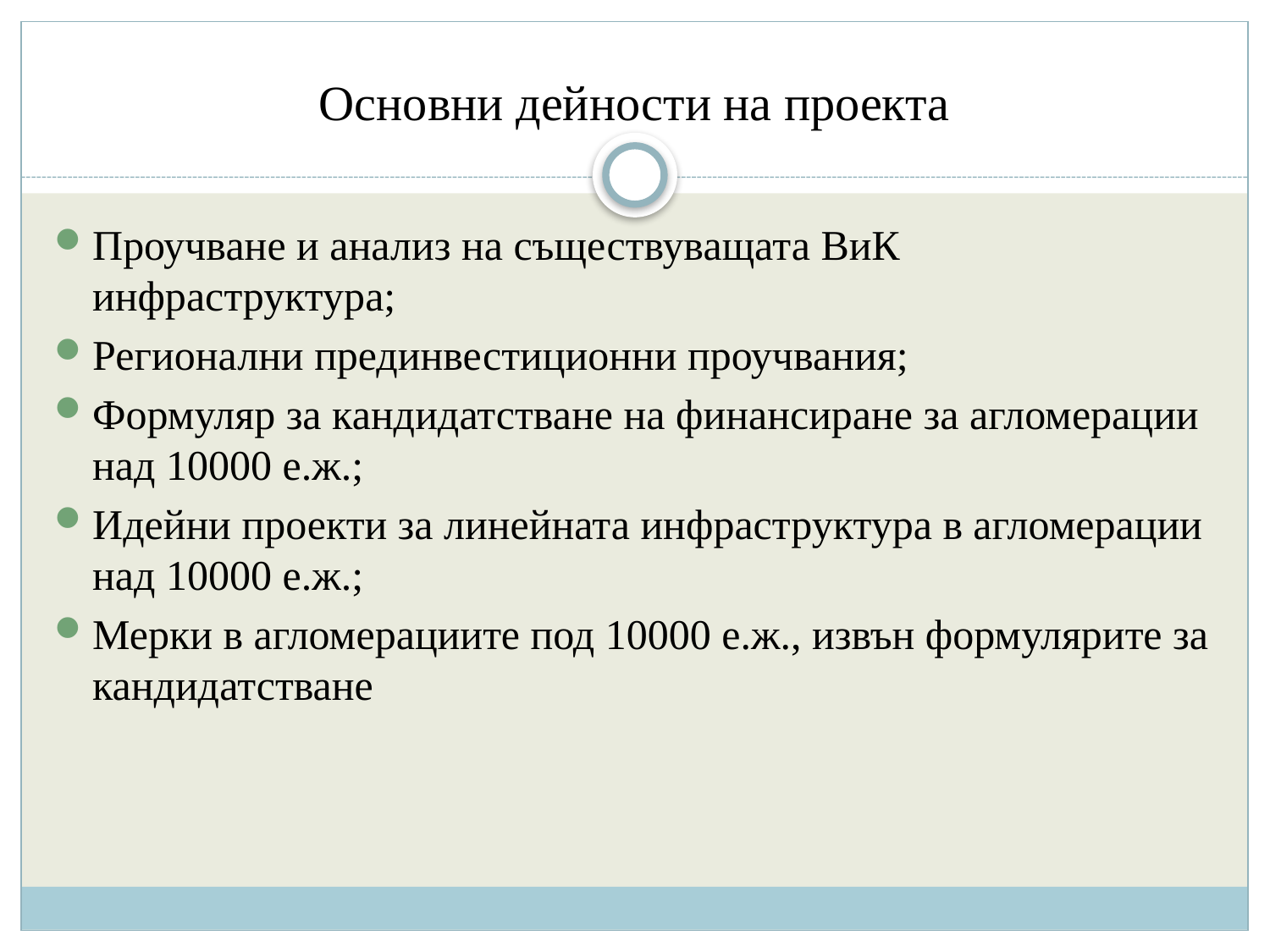

# Основни дейности на проекта
Проучване и анализ на съществуващата ВиК инфраструктура;
Регионални прединвестиционни проучвания;
Формуляр за кандидатстване на финансиране за агломерации над 10000 е.ж.;
Идейни проекти за линейната инфраструктура в агломерации над 10000 е.ж.;
Мерки в агломерациите под 10000 е.ж., извън формулярите за кандидатстване